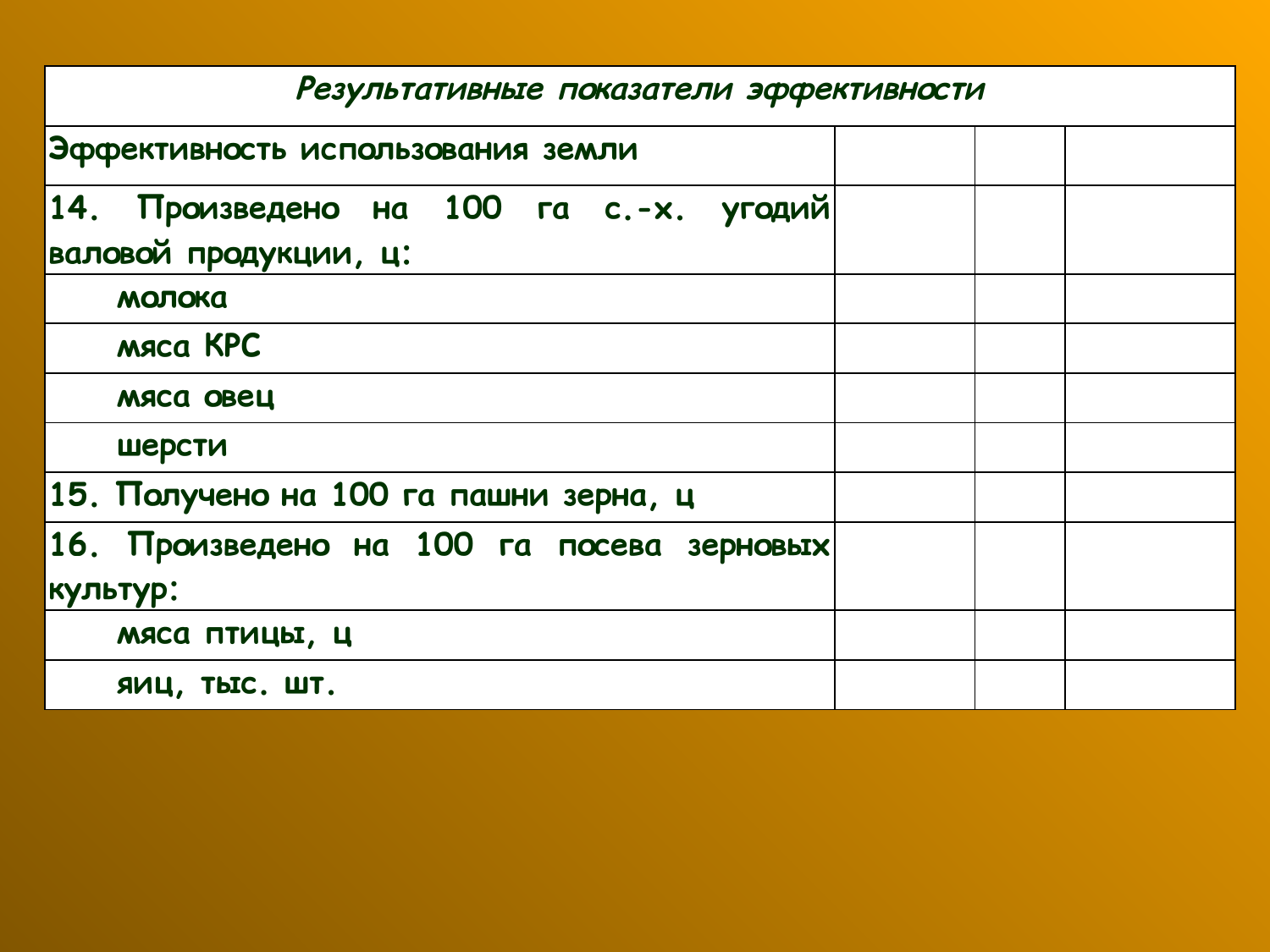

| Результативные показатели эффективности |  |  |  |
| --- | --- | --- | --- |
| Эффективность использования земли |  |  |  |
| 14. Произведено на 100 га с.-х. угодий валовой продукции, ц: |  |  |  |
| молока |  |  |  |
| мяса КРС |  |  |  |
| мяса овец |  |  |  |
| шерсти |  |  |  |
| 15. Получено на 100 га пашни зерна, ц |  |  |  |
| 16. Произведено на 100 га посева зерновых культур: |  |  |  |
| мяса птицы, ц |  |  |  |
| яиц, тыс. шт. |  |  |  |